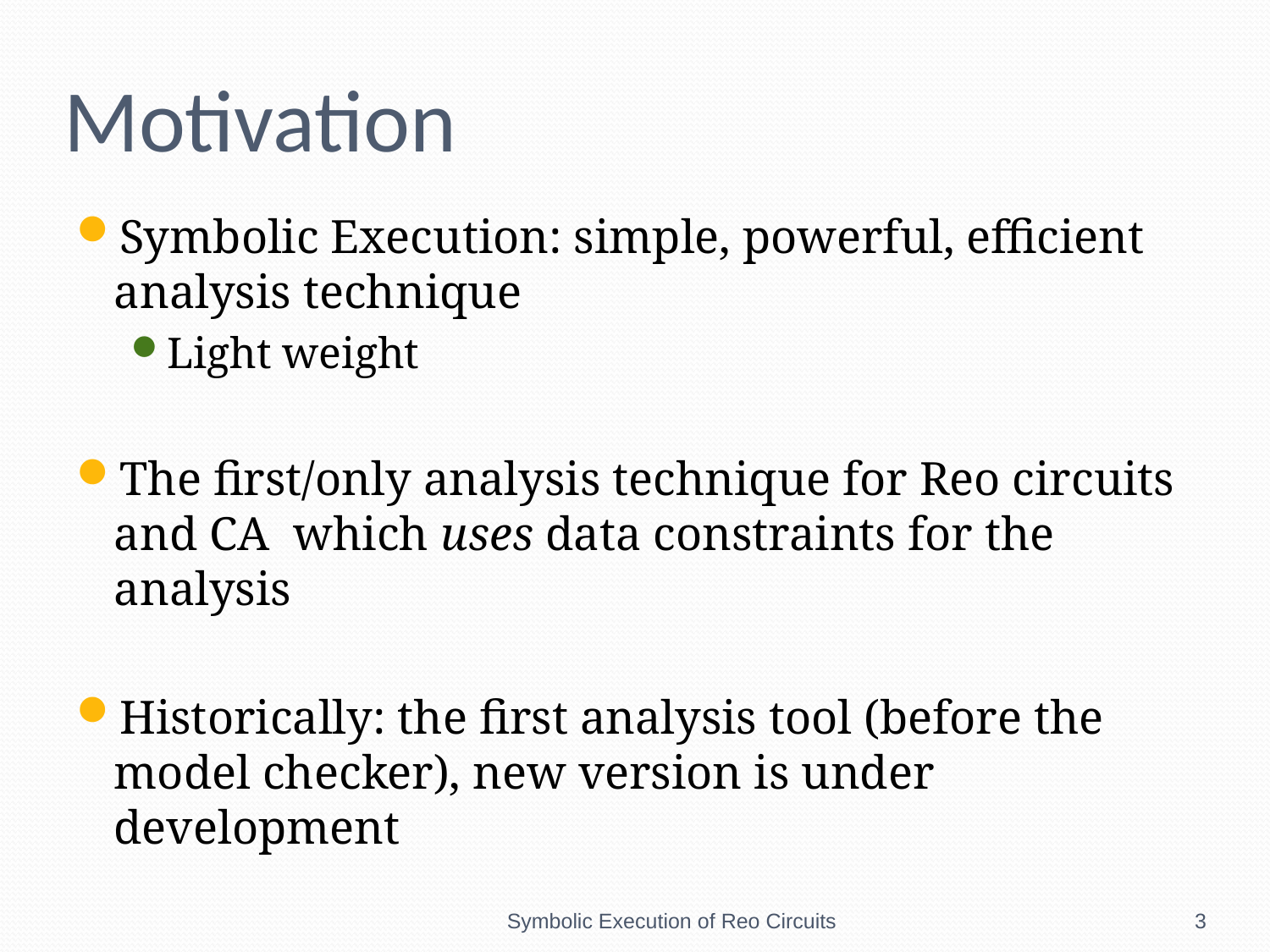

# Motivation
Symbolic Execution: simple, powerful, efficient analysis technique
Light weight

The first/only analysis technique for Reo circuits and CA  which uses data constraints for the analysis

Historically: the first analysis tool (before the model checker), new version is under development

Symbolic Execution of Reo Circuits
3